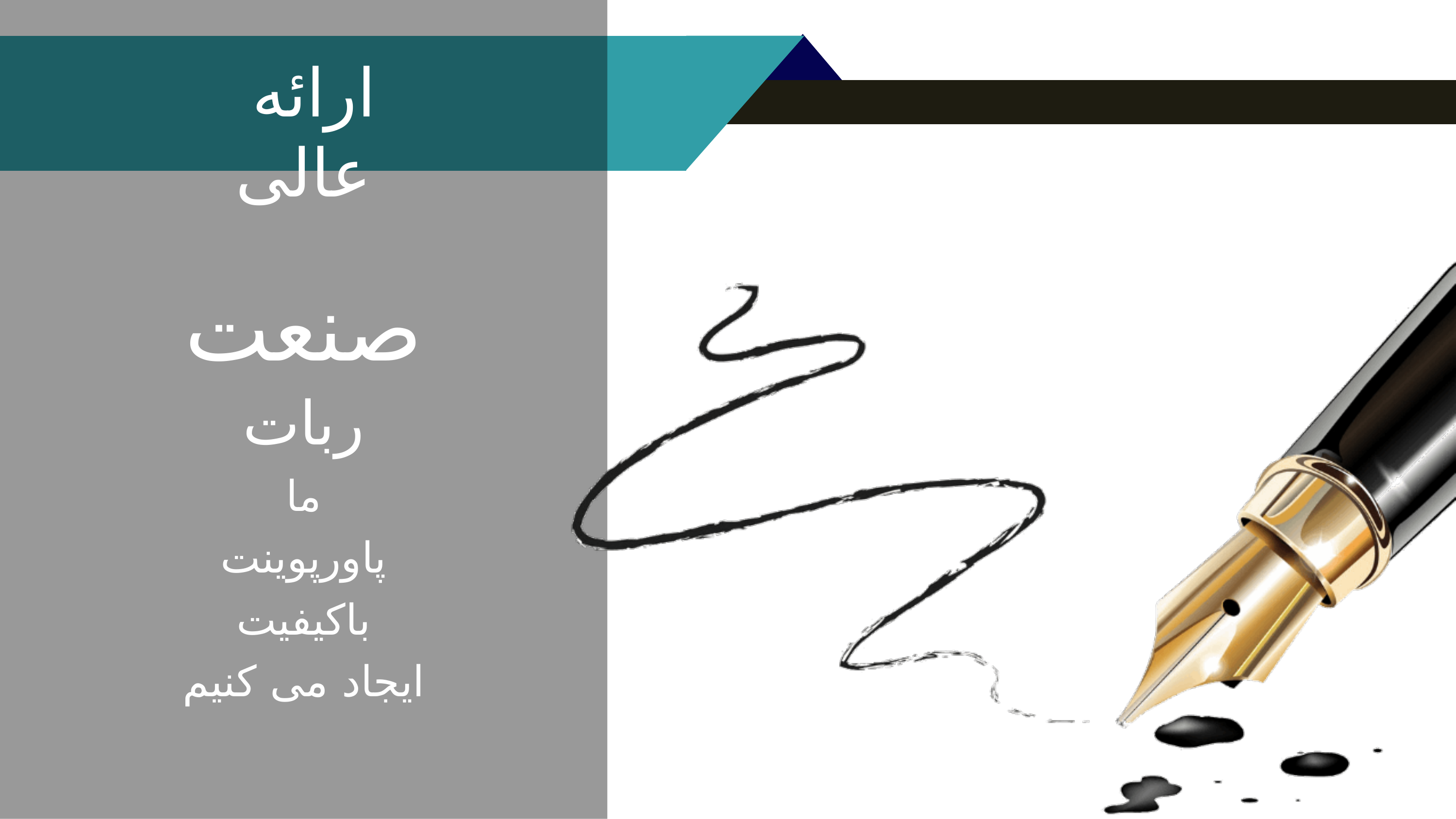

ارائه
عالی

صنعت
ربات
ما
پاورپوینت
باکیفیت
ایجاد می کنیم